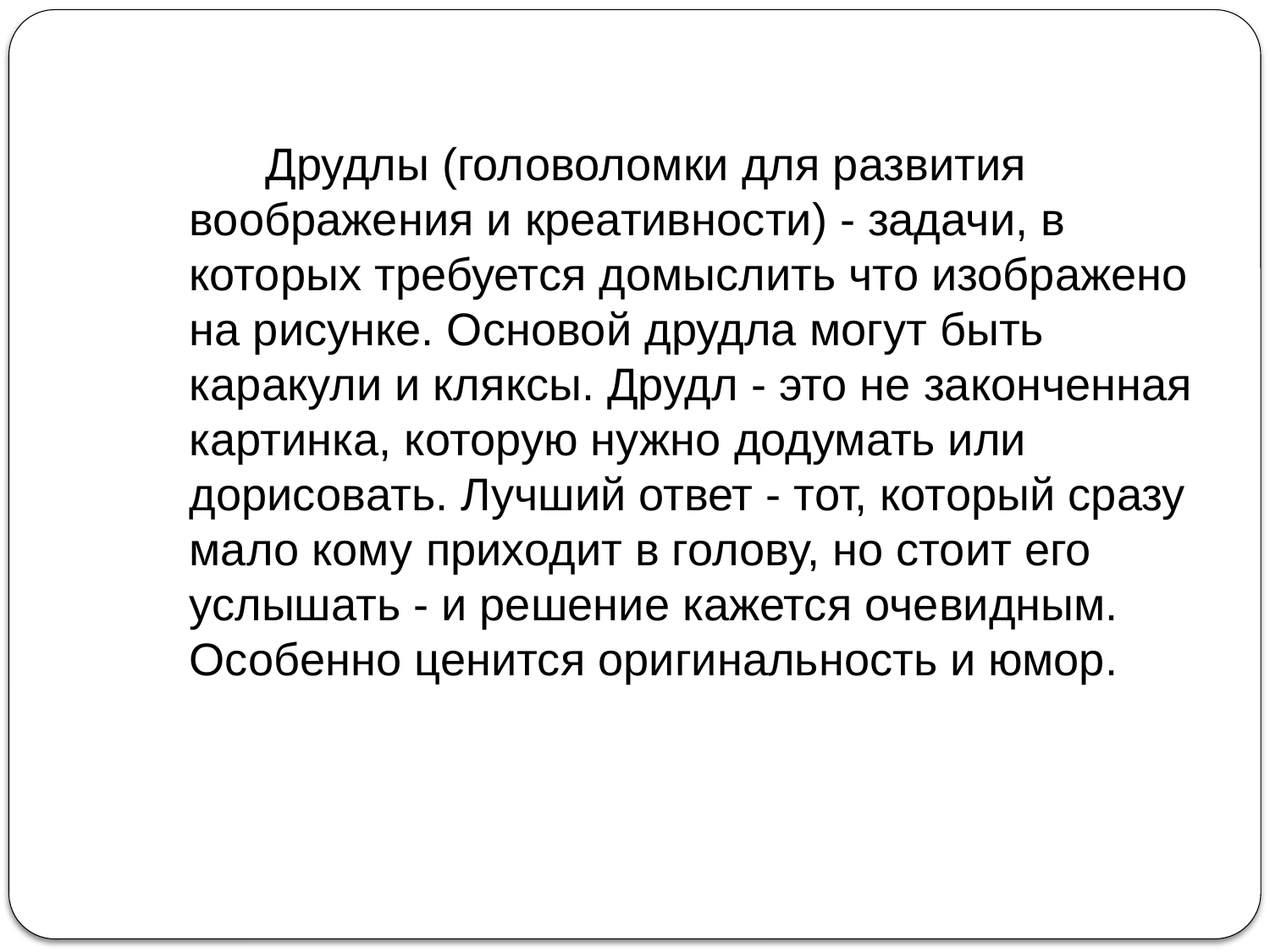

#
         Друдлы (головоломки для развития воображения и креативности) - задачи, в которых требуется домыслить что изображено на рисунке. Основой друдла могут быть каракули и кляксы. Друдл - это не законченная картинка, которую нужно додумать или дорисовать. Лучший ответ - тот, который сразу мало кому приходит в голову, но стоит его услышать - и решение кажется очевидным. Особенно ценится оригинальность и юмор.